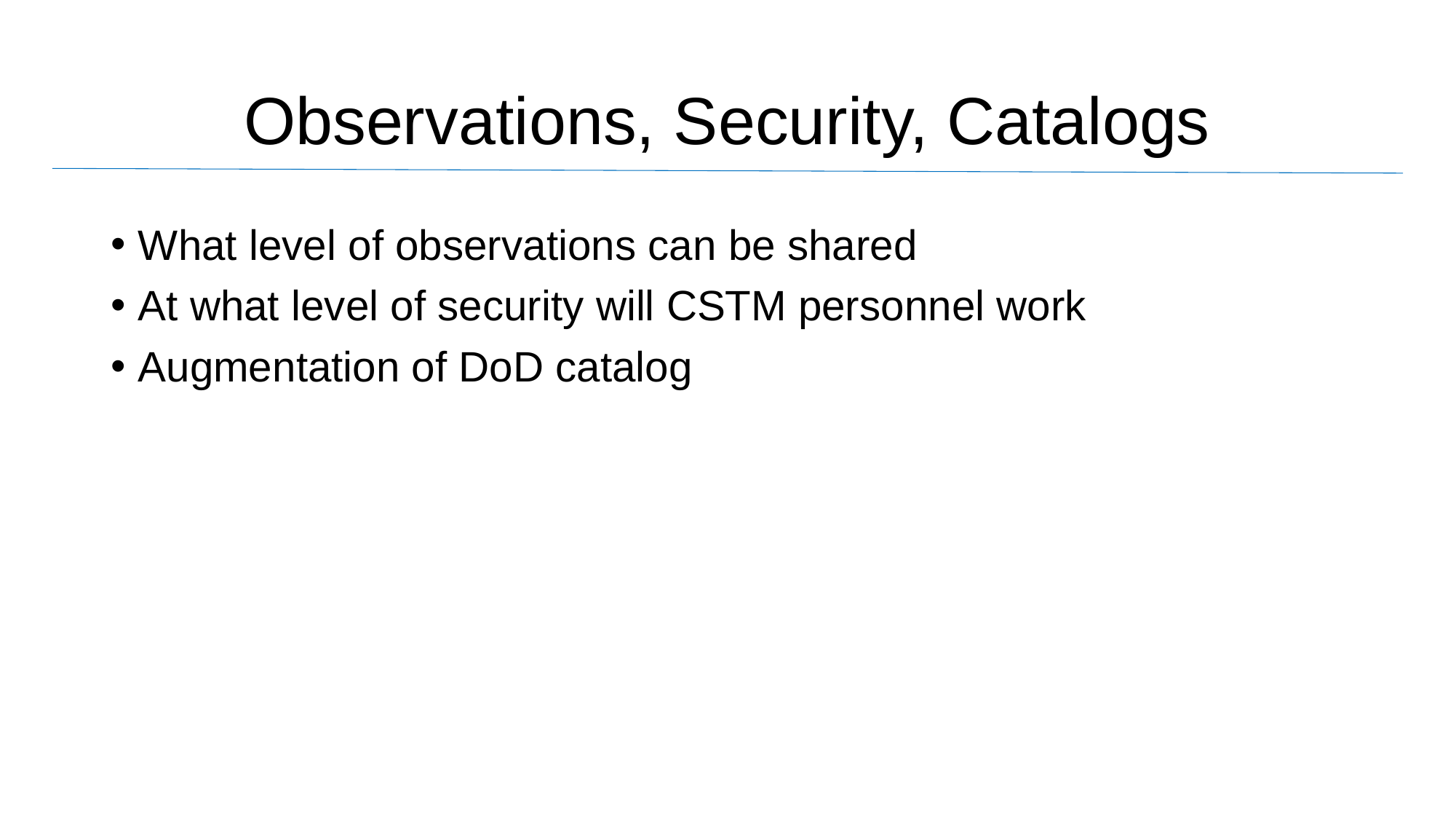

# Observations, Security, Catalogs
What level of observations can be shared
At what level of security will CSTM personnel work
Augmentation of DoD catalog